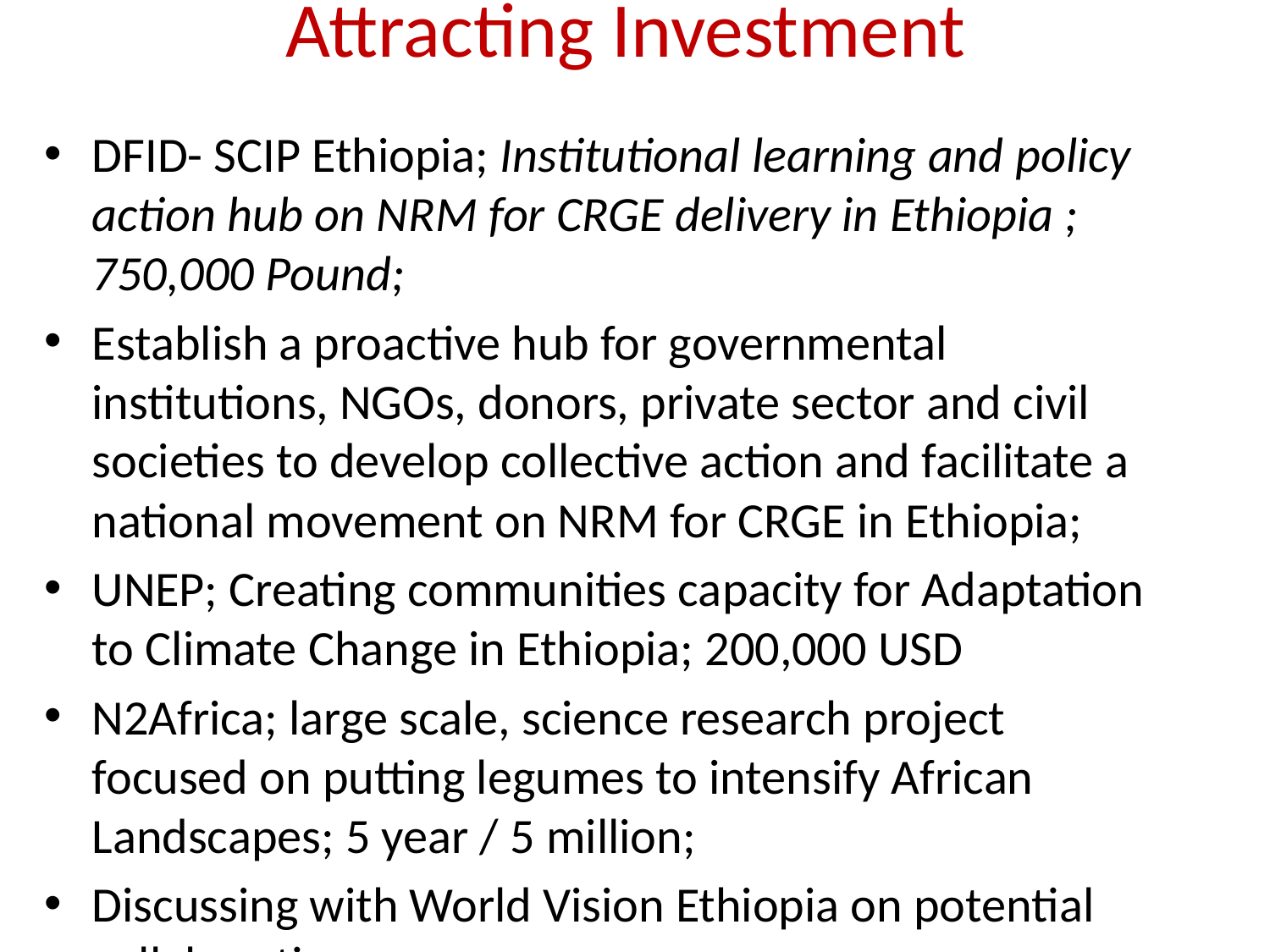

# Attracting Investment
DFID- SCIP Ethiopia; Institutional learning and policy action hub on NRM for CRGE delivery in Ethiopia ; 750,000 Pound;
Establish a proactive hub for governmental institutions, NGOs, donors, private sector and civil societies to develop collective action and facilitate a national movement on NRM for CRGE in Ethiopia;
UNEP; Creating communities capacity for Adaptation to Climate Change in Ethiopia; 200,000 USD
N2Africa; large scale, science research project focused on putting legumes to intensify African Landscapes; 5 year / 5 million;
Discussing with World Vision Ethiopia on potential collaboration